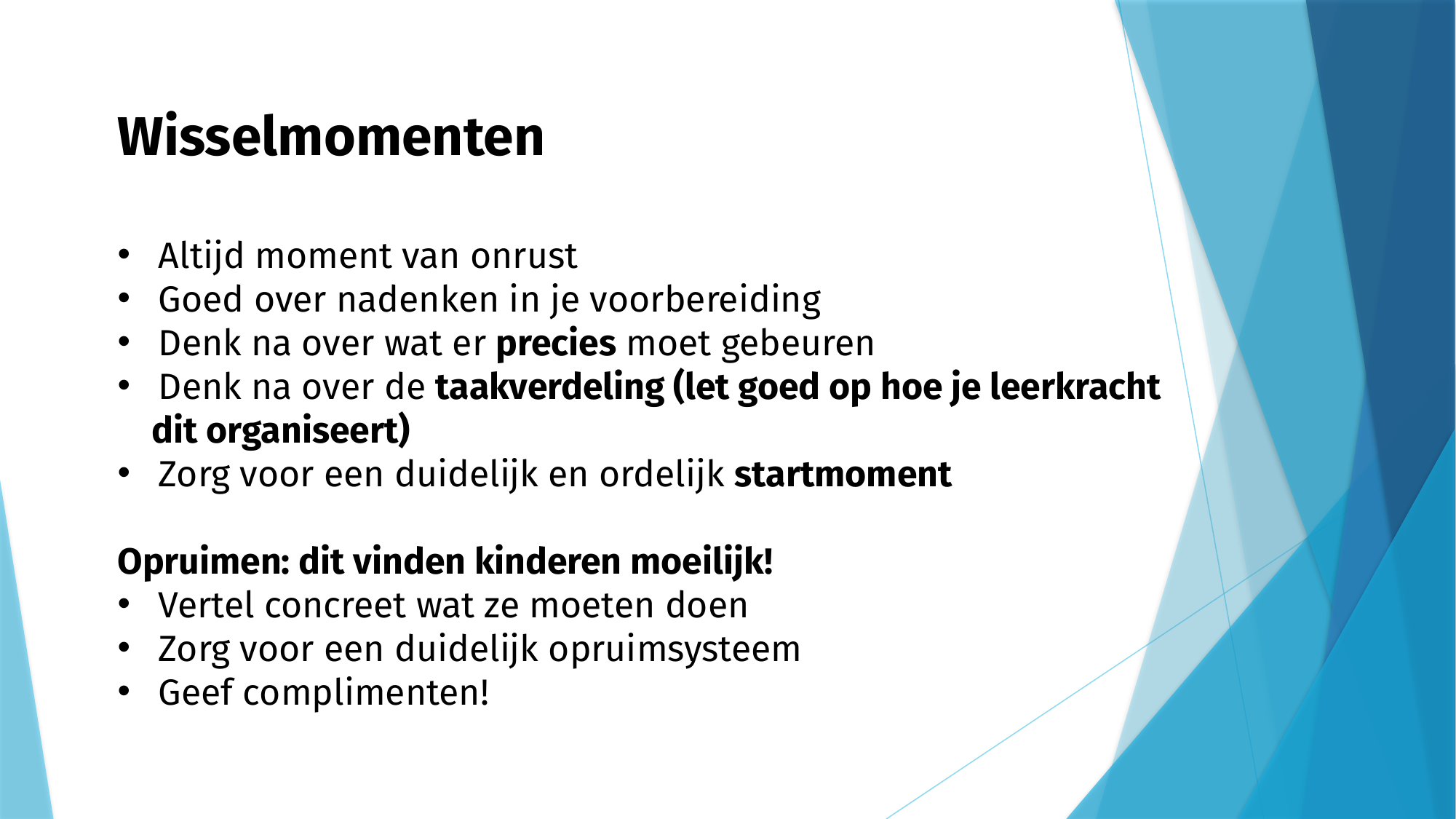

Wisselmomenten

Altijd moment van onrust
Goed over nadenken in je voorbereiding
Denk na over wat er precies moet gebeuren
Denk na over de taakverdeling (let goed op hoe je leerkracht
    dit organiseert)
Zorg voor een duidelijk en ordelijk startmoment

Opruimen: dit vinden kinderen moeilijk!
Vertel concreet wat ze moeten doen
Zorg voor een duidelijk opruimsysteem
Geef complimenten!